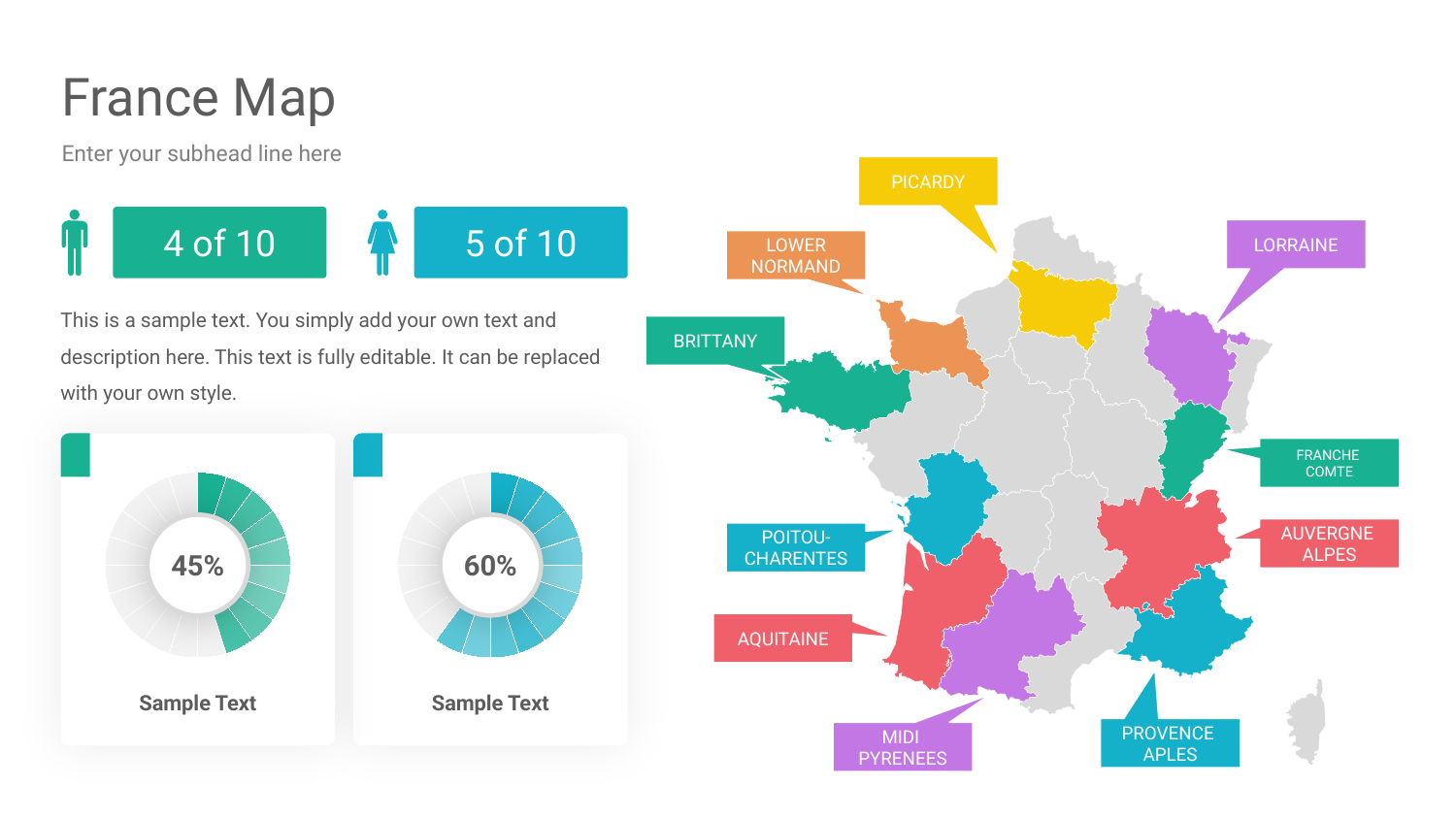

# France Map
Enter your subhead line here

PICARDY
4 of 10
5 of 10

LORRAINE

LOWER
NORMAND
This is a sample text. You simply add your own text and description here. This text is fully editable. It can be replaced with your own style.

BRITTANY

FRANCHE
COMTE

45%

60%

AUVERGNE
ALPES

POITOU-
CHARENTES

AQUITAINE
Sample Text
Sample Text

PROVENCE
APLES

MIDI
PYRENEES